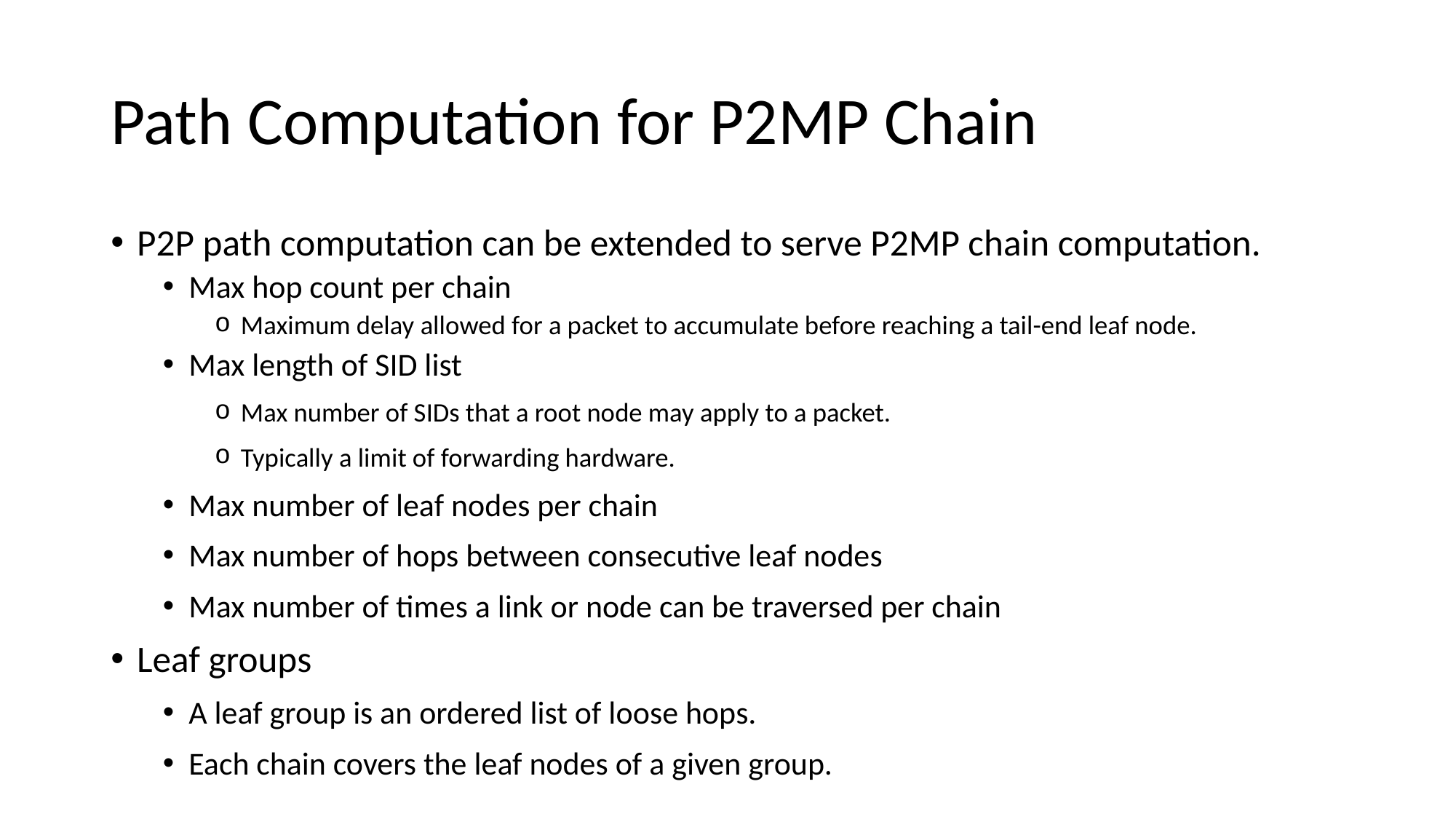

# Path Computation for P2MP Chain
P2P path computation can be extended to serve P2MP chain computation.
Max hop count per chain
Maximum delay allowed for a packet to accumulate before reaching a tail-end leaf node.
Max length of SID list
Max number of SIDs that a root node may apply to a packet.
Typically a limit of forwarding hardware.
Max number of leaf nodes per chain
Max number of hops between consecutive leaf nodes
Max number of times a link or node can be traversed per chain
Leaf groups
A leaf group is an ordered list of loose hops.
Each chain covers the leaf nodes of a given group.